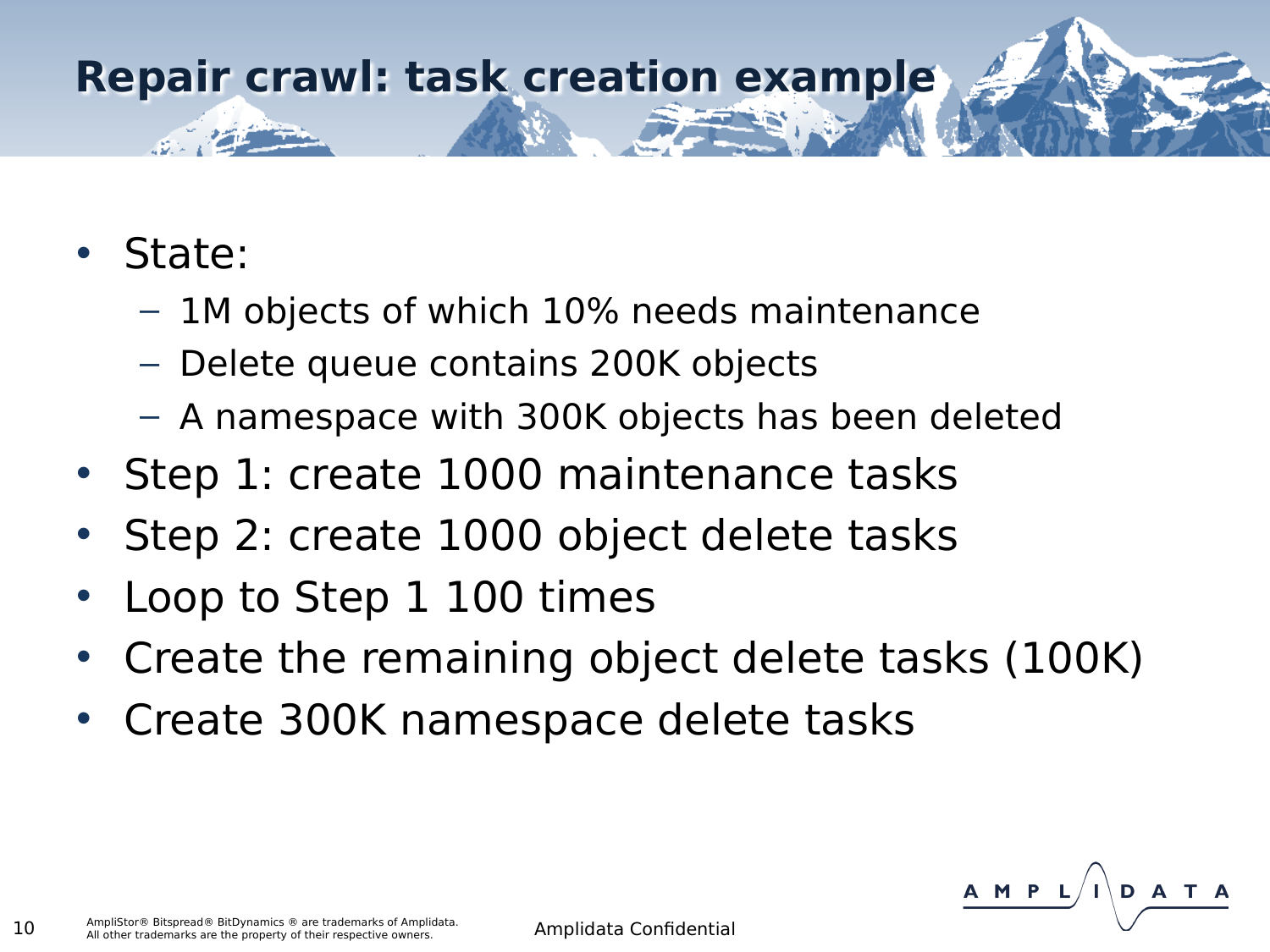

# Repair crawl: task creation example
State:
1M objects of which 10% needs maintenance
Delete queue contains 200K objects
A namespace with 300K objects has been deleted
Step 1: create 1000 maintenance tasks
Step 2: create 1000 object delete tasks
Loop to Step 1 100 times
Create the remaining object delete tasks (100K)
Create 300K namespace delete tasks
10
Amplidata Confidential